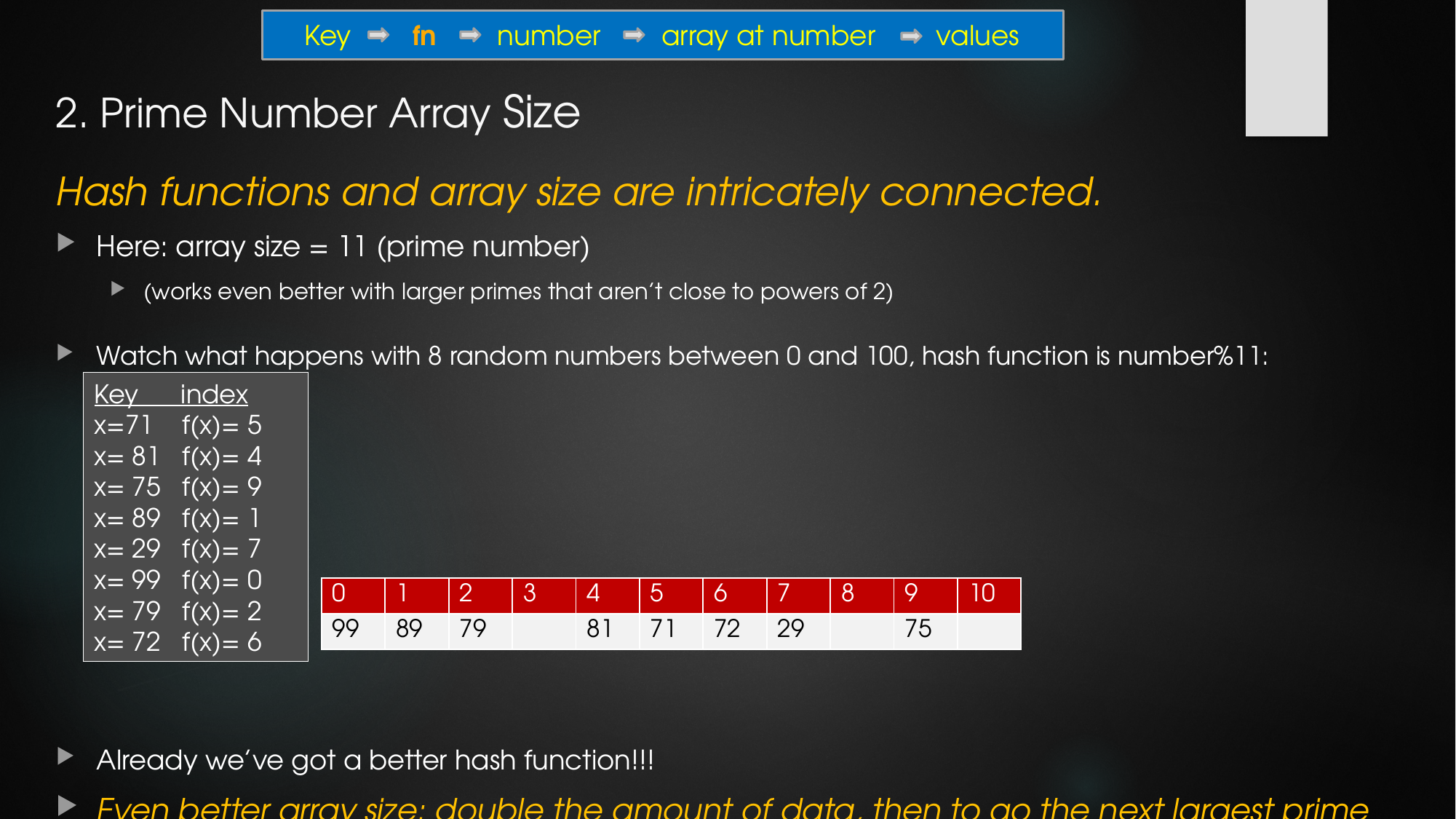

Key        fn        number        array at number        values

# 2. Prime Number Array Size
Hash functions and array size are intricately connected.
Here: array size = 11 (prime number)
(works even better with larger primes that aren’t close to powers of 2)

Watch what happens with 8 random numbers between 0 and 100, hash function is number%11:

Already we’ve got a better hash function!!!
Even better array size: double the amount of data, then to go the next largest prime
Key      index
x=71    f(x)= 5
x= 81   f(x)= 4
x= 75   f(x)= 9
x= 89   f(x)= 1
x= 29   f(x)= 7
x= 99   f(x)= 0
x= 79   f(x)= 2
x= 72   f(x)= 6
| 0 | 1 | 2 | 3 | 4 | 5 | 6 | 7 | 8 | 9 | 10 |
| --- | --- | --- | --- | --- | --- | --- | --- | --- | --- | --- |
| 99 | 89 | 79 |  | 81 | 71 | 72 | 29 |  | 75 |  |